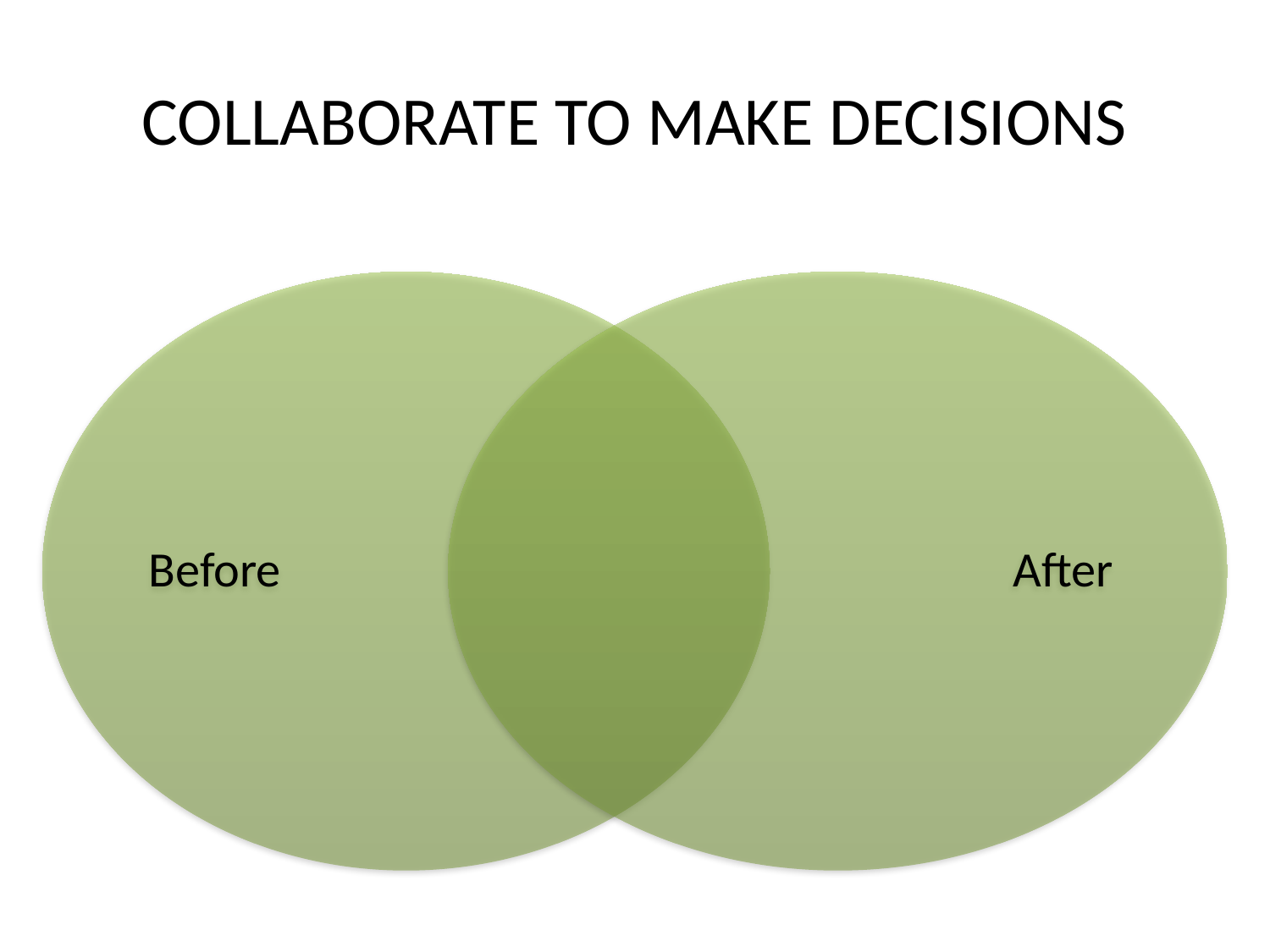

# COLLABORATE TO MAKE DECISIONS
Before
After